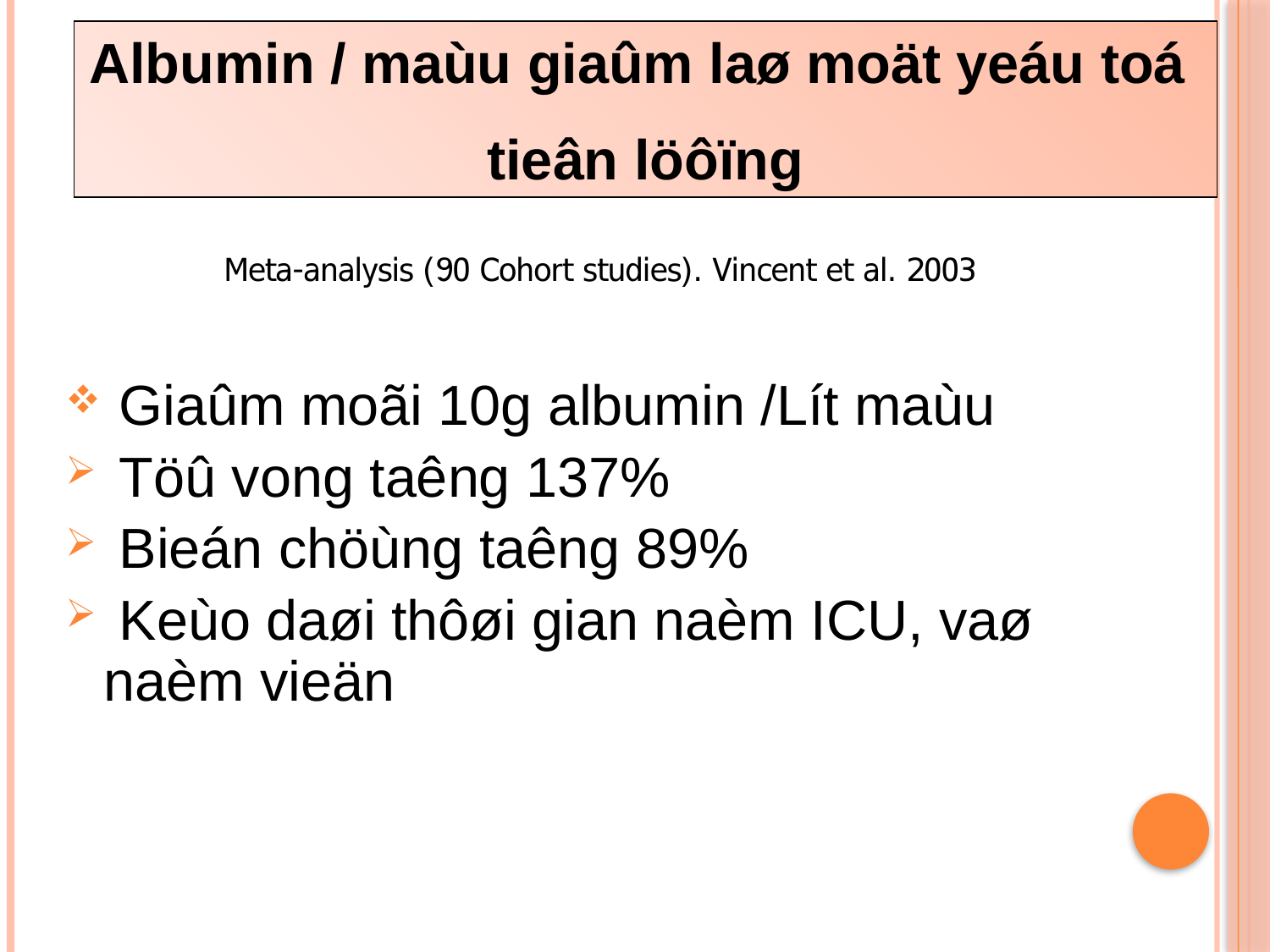

Albumin / maùu giaûm laø moät yeáu toá
tieân löôïng
Meta-analysis (90 Cohort studies). Vincent et al. 2003
 Giaûm moãi 10g albumin /Lít maùu
 Töû vong taêng 137%
 Bieán chöùng taêng 89%
 Keùo daøi thôøi gian naèm ICU, vaø naèm vieän